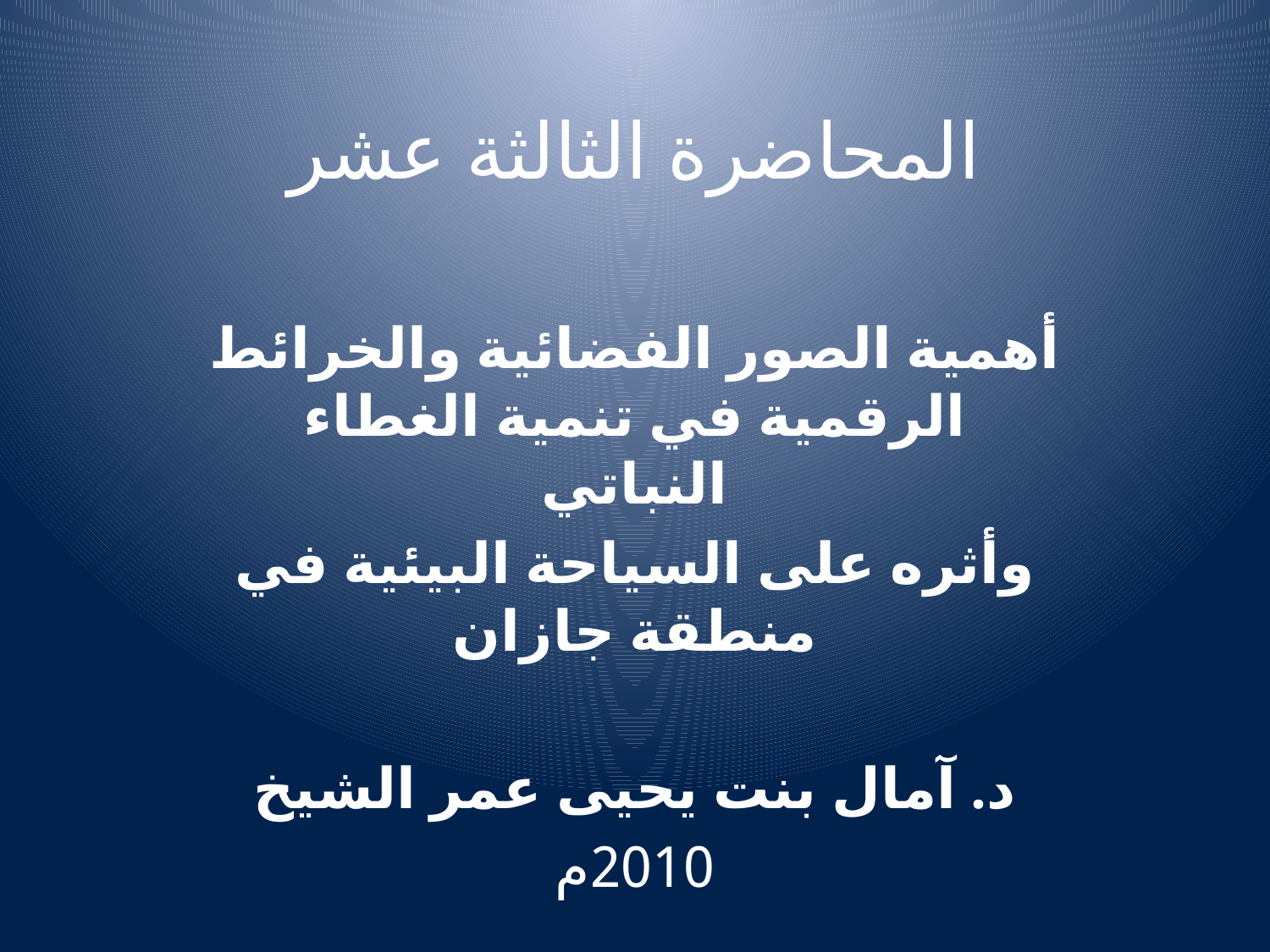

# المحاضرة الثالثة عشر
أهمية الصور الفضائية والخرائط الرقمية في تنمية الغطاء النباتي
وأثره على السياحة البيئية في منطقة جازان

د. آمال بنت يحيى عمر الشيخ
2010م